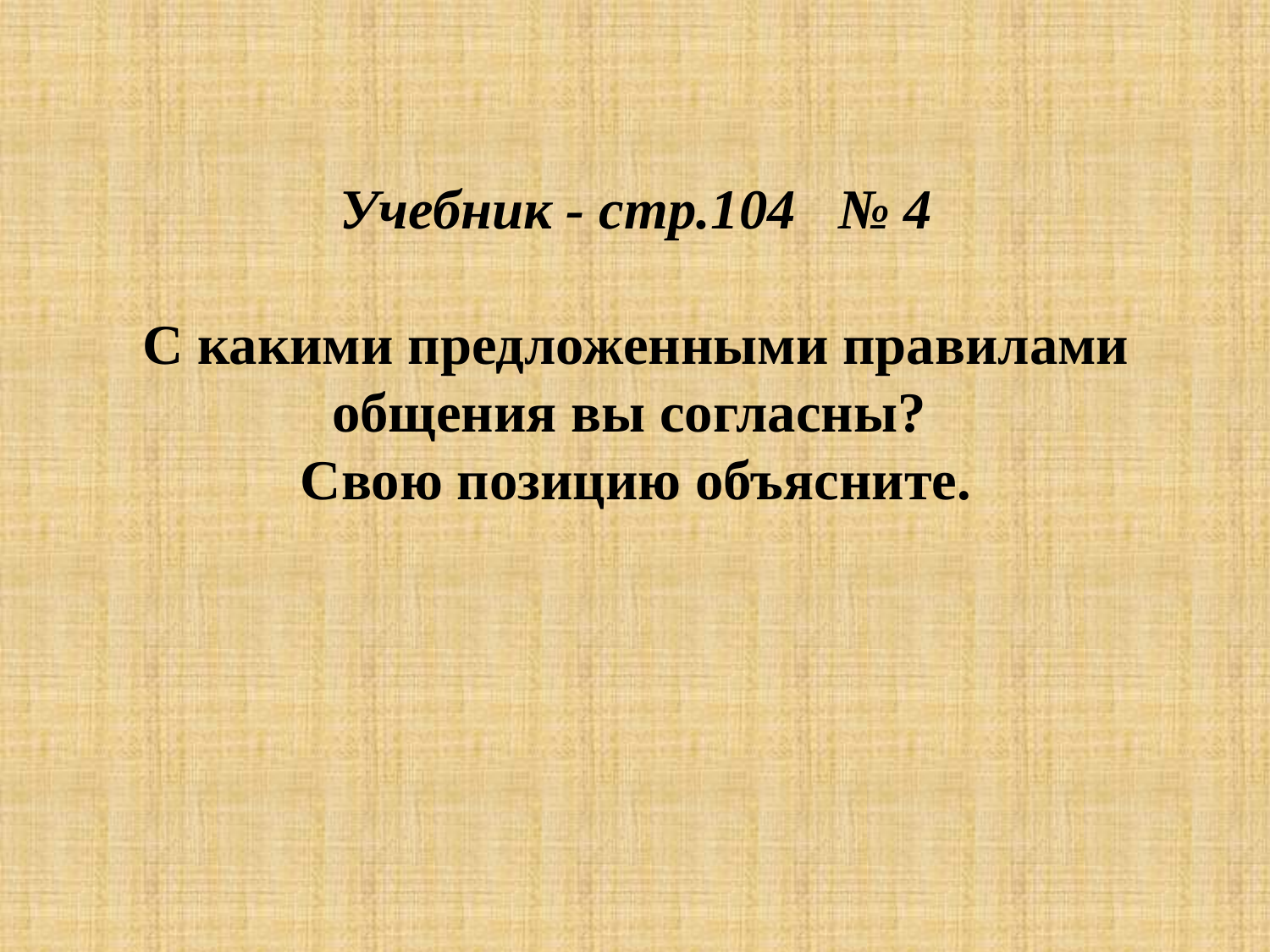

Учебник - стр.104   № 4

С какими предложенными правилами общения вы согласны?
Свою позицию объясните.